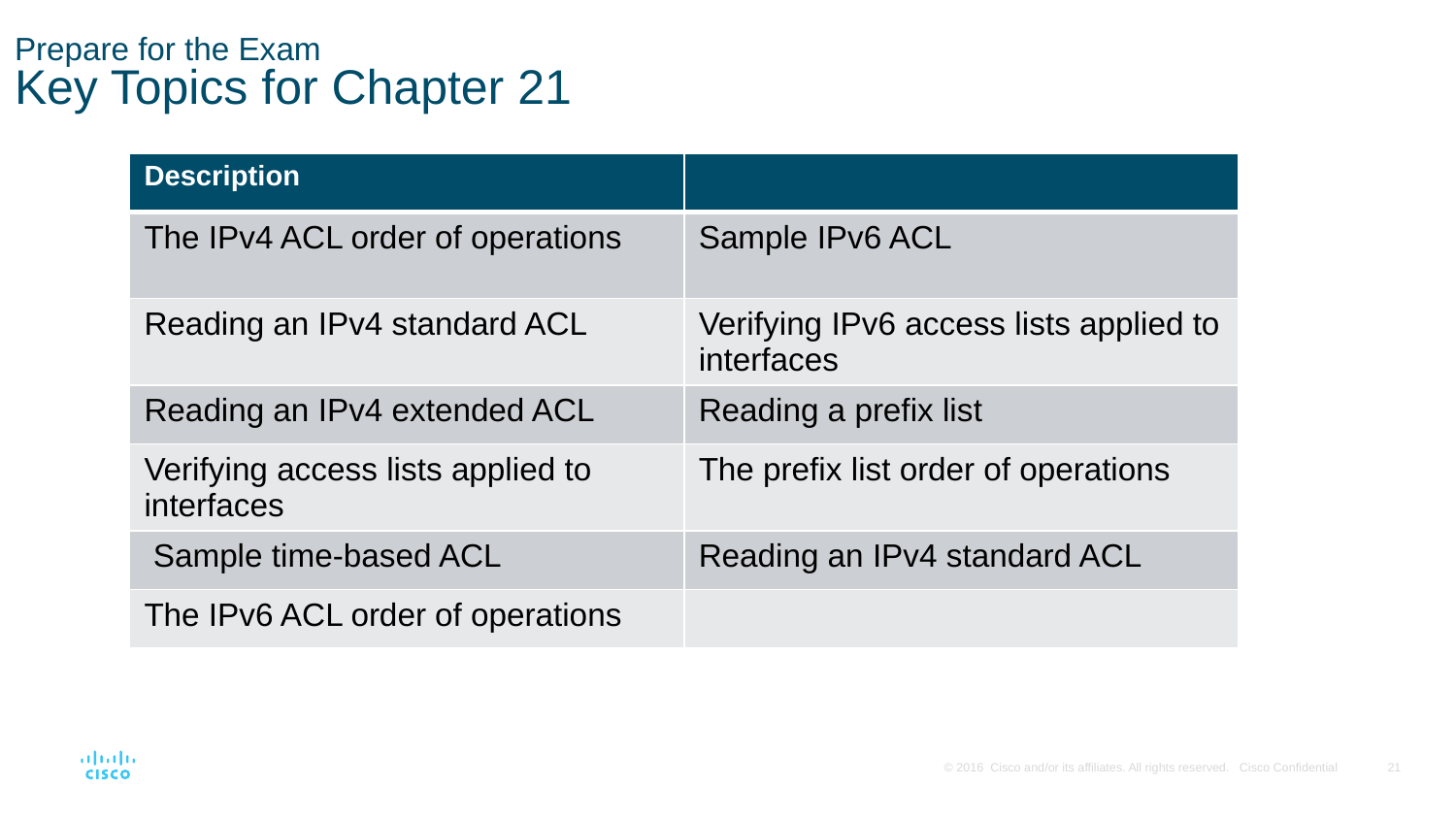

# Prepare for the Exam Key Topics for Chapter 21
| Description |  |
| --- | --- |
| The IPv4 ACL order of operations | Sample IPv6 ACL |
| Reading an IPv4 standard ACL | Verifying IPv6 access lists applied to interfaces |
| Reading an IPv4 extended ACL | Reading a prefix list |
| Verifying access lists applied to interfaces | The prefix list order of operations |
| Sample time-based ACL | Reading an IPv4 standard ACL |
| The IPv6 ACL order of operations |  |